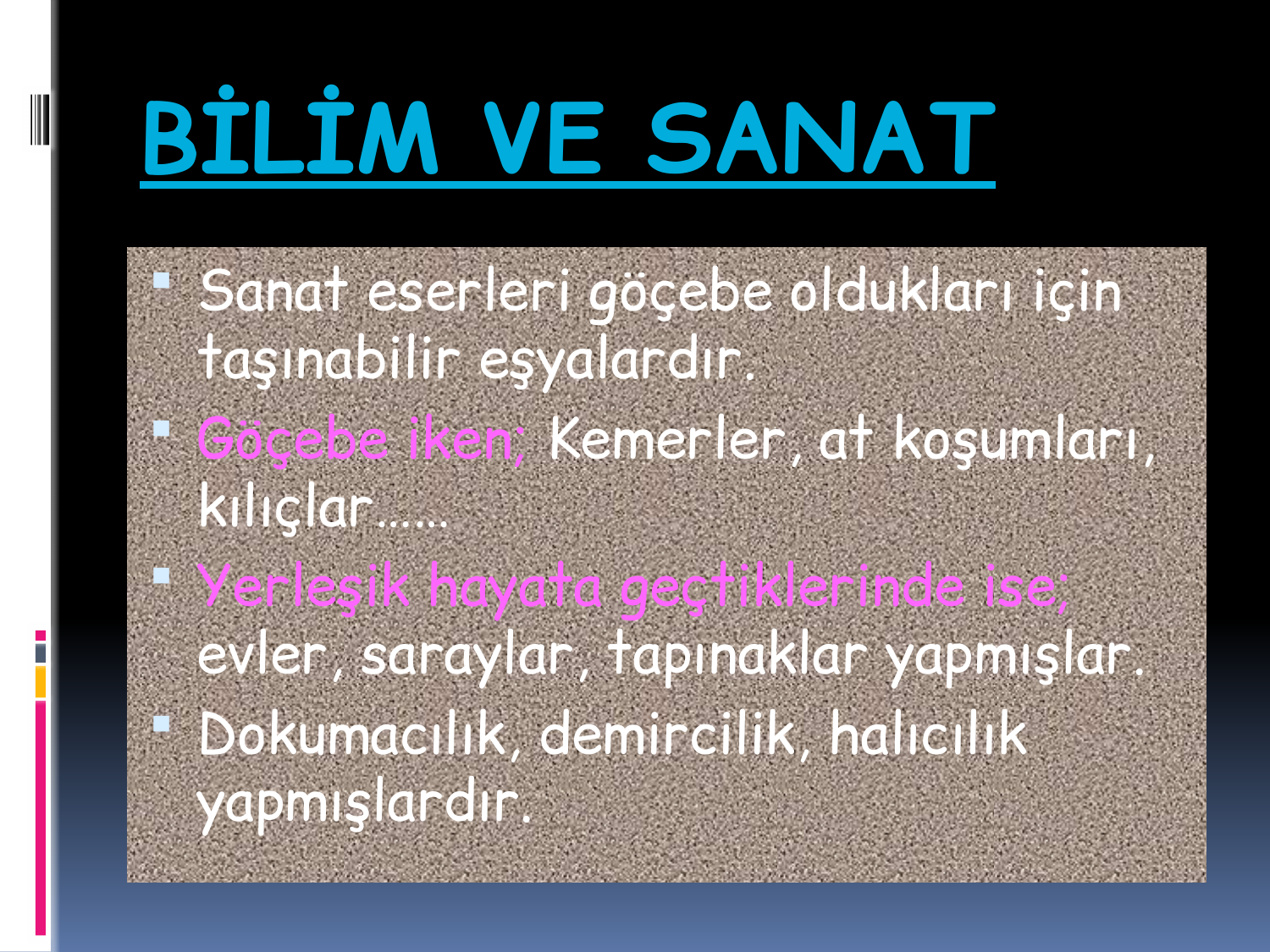

# Bilim ve Sanat
Sanat eserleri göçebe oldukları için taşınabilir eşyalardır.
Göçebe iken; Kemerler, at koşumları, kılıçlar……
Yerleşik hayata geçtiklerinde ise; evler, saraylar, tapınaklar yapmışlar.
Dokumacılık, demircilik, halıcılık yapmışlardır.